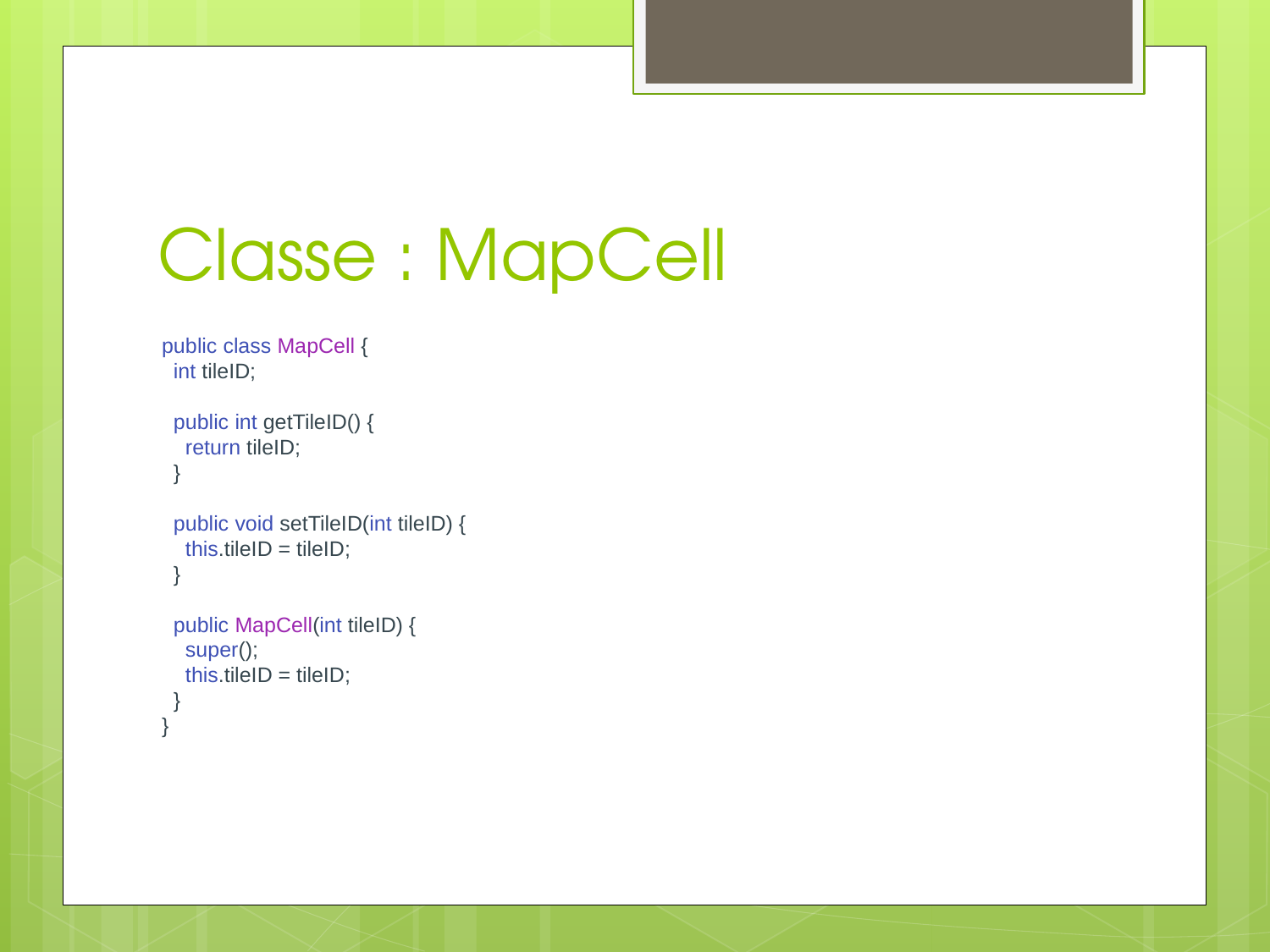

# Classe : MapCell
public class MapCell {
  int tileID;
  public int getTileID() {
    return tileID;
  }
  public void setTileID(int tileID) {
    this.tileID = tileID;
  }

  public MapCell(int tileID) {
    super();
    this.tileID = tileID;
  }
}